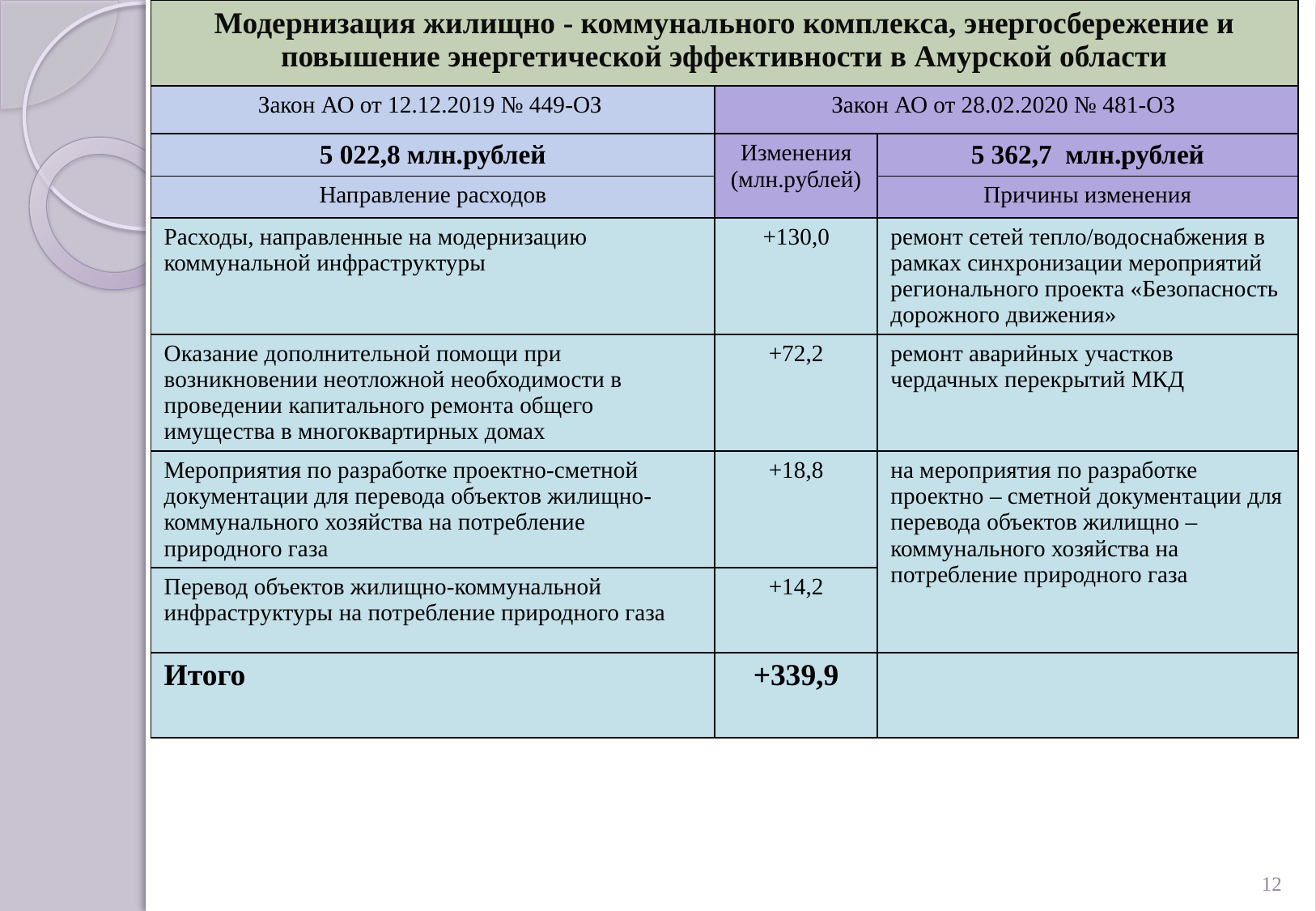

| Модернизация жилищно - коммунального комплекса, энергосбережение и повышение энергетической эффективности в Амурской области |  |  |
| --- | --- | --- |
| Закон АО от 12.12.2019 № 449-ОЗ | Закон АО от 28.02.2020 № 481-ОЗ |  |
| 5 022,8 млн.рублей | Изменения (млн.рублей) | 5 362,7 млн.рублей |
| Направление расходов |  | Причины изменения |
| Расходы, направленные на модернизацию коммунальной инфраструктуры | +130,0 | ремонт сетей тепло/водоснабжения в рамках синхронизации мероприятий регионального проекта «Безопасность дорожного движения» |
| Оказание дополнительной помощи при возникновении неотложной необходимости в проведении капитального ремонта общего имущества в многоквартирных домах | +72,2 | ремонт аварийных участков чердачных перекрытий МКД |
| Мероприятия по разработке проектно-сметной документации для перевода объектов жилищно-коммунального хозяйства на потребление природного газа | +18,8 | на мероприятия по разработке проектно – сметной документации для перевода объектов жилищно – коммунального хозяйства на потребление природного газа |
| Перевод объектов жилищно-коммунальной инфраструктуры на потребление природного газа | +14,2 |  |
| Итого | +339,9 |  |
12